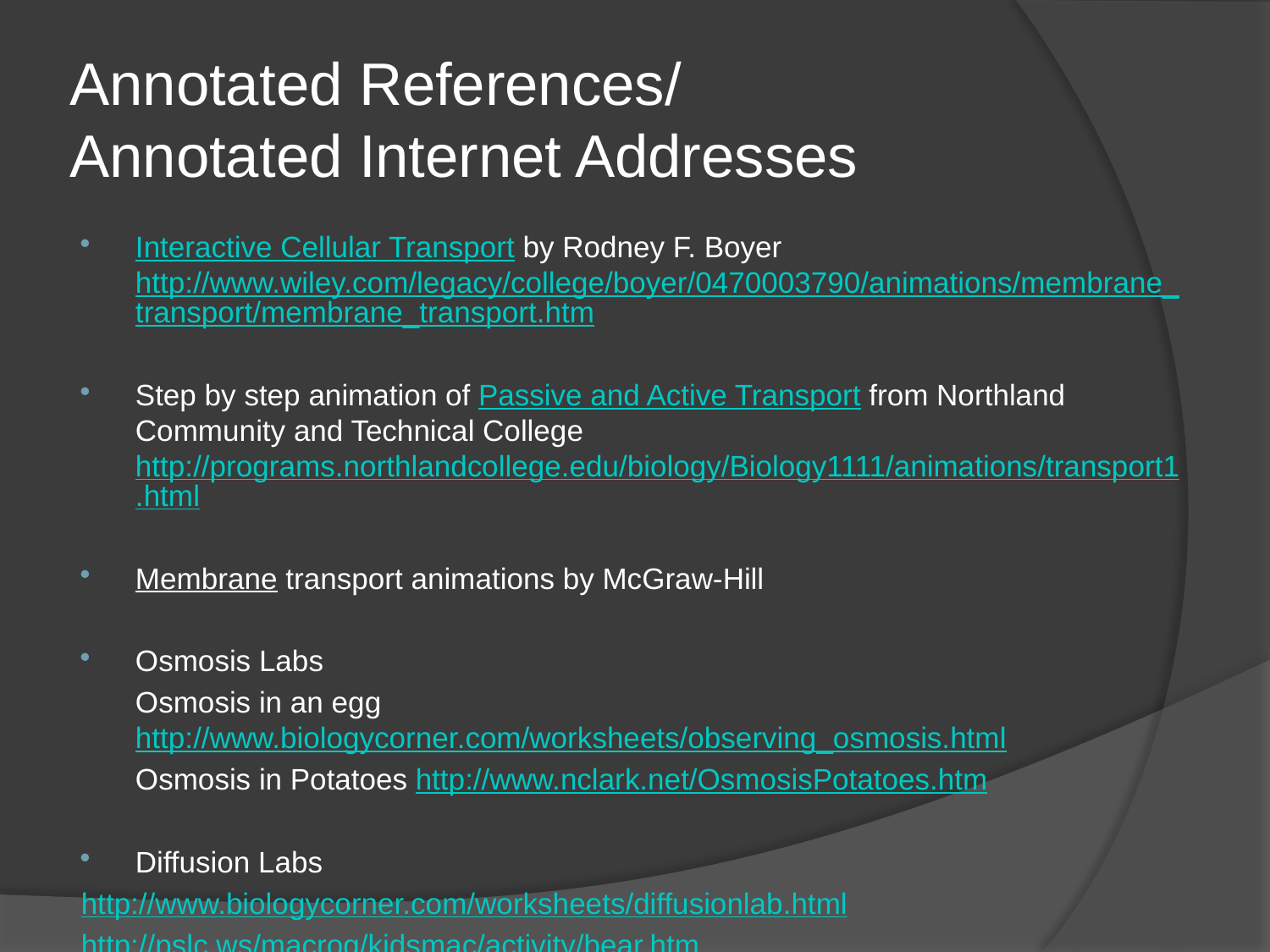

# Annotated References/ Annotated Internet Addresses
Interactive Cellular Transport by Rodney F. Boyer http://www.wiley.com/legacy/college/boyer/0470003790/animations/membrane_transport/membrane_transport.htm

Step by step animation of Passive and Active Transport from Northland Community and Technical College http://programs.northlandcollege.edu/biology/Biology1111/animations/transport1.html

Membrane transport animations by McGraw-Hill

Osmosis Labs
	Osmosis in an egg http://www.biologycorner.com/worksheets/observing_osmosis.html
	Osmosis in Potatoes http://www.nclark.net/OsmosisPotatoes.htm

Diffusion Labs
http://www.biologycorner.com/worksheets/diffusionlab.html
http://pslc.ws/macrog/kidsmac/activity/bear.htm